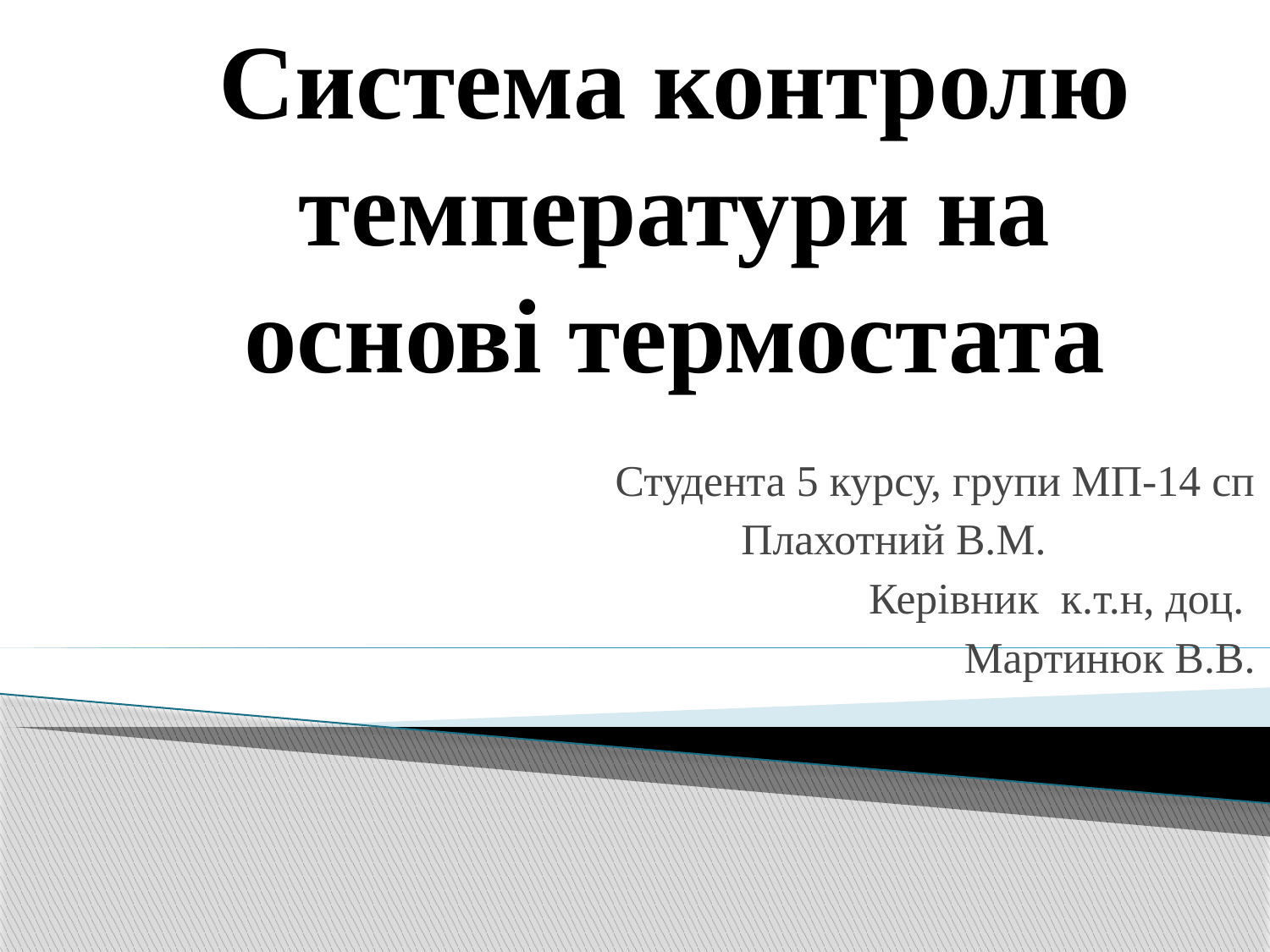

# Система контролю температури на основі термостата
Студента 5 курсу, групи МП-14 сп
Плахотний В.М.
Керівник  к.т.н, доц.
Мартинюк В.В.